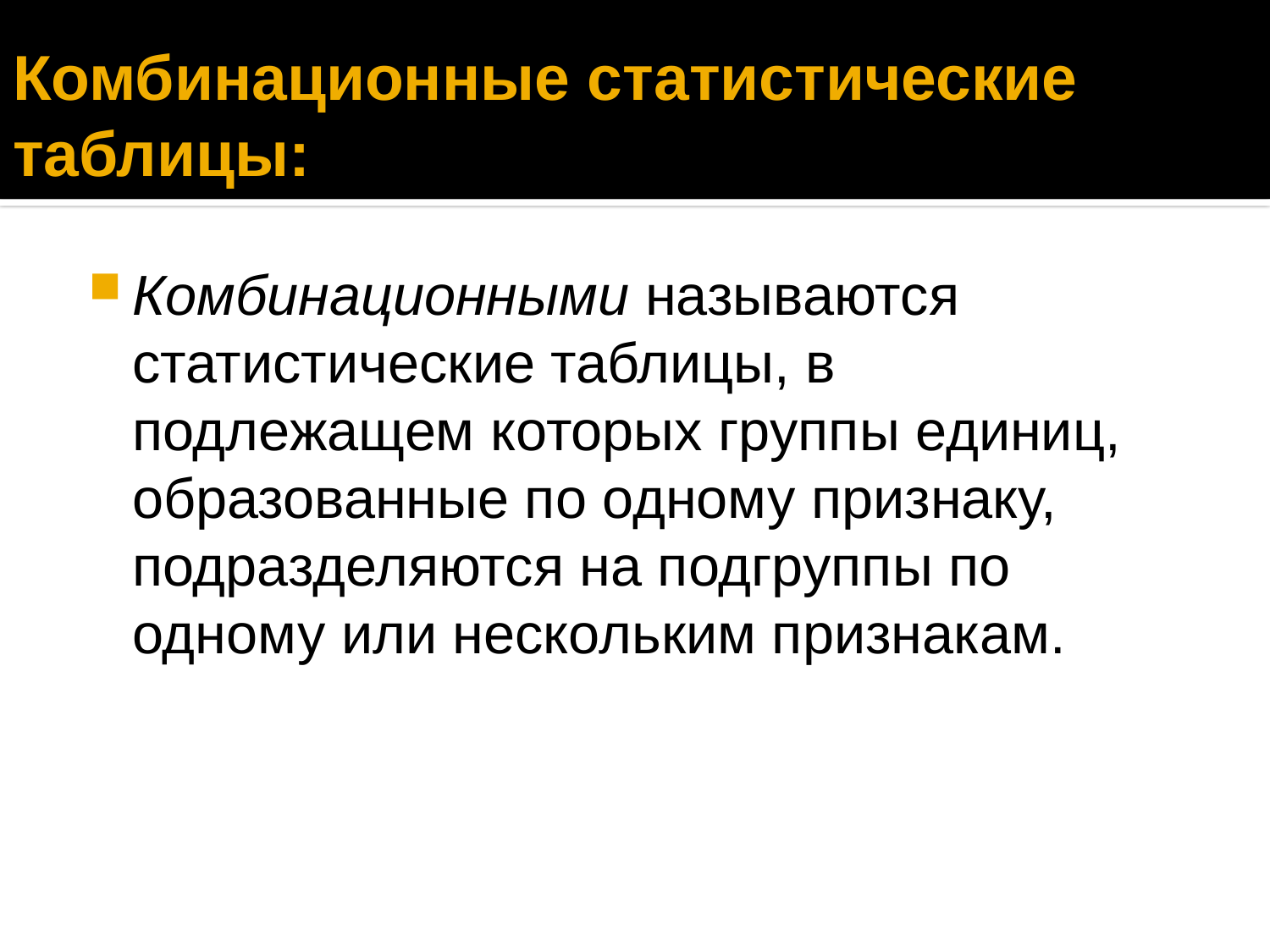

# Комбинационные статистические таблицы:
Комбинационными называются статистические таблицы, в подлежащем которых группы единиц, образованные по одному признаку, подразделяются на подгруппы по одному или нескольким признакам.